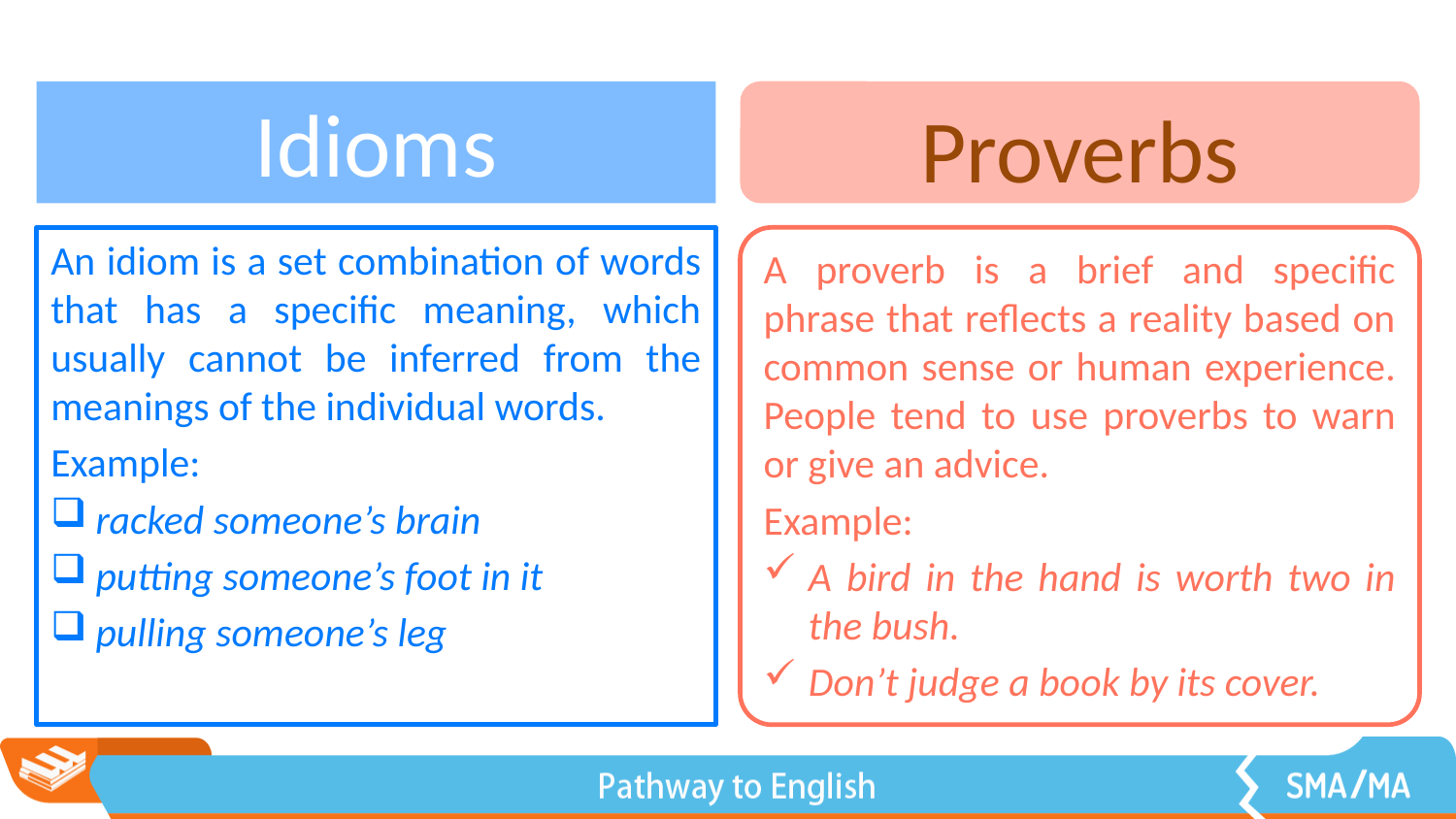

Proverbs
# Idioms
An idiom is a set combination of words that has a specific meaning, which usually cannot be inferred from the meanings of the individual words.
Example:
racked someone’s brain
putting someone’s foot in it
pulling someone’s leg
A proverb is a brief and specific phrase that reflects a reality based on common sense or human experience. People tend to use proverbs to warn or give an advice.
Example:
A bird in the hand is worth two in the bush.
Don’t judge a book by its cover.